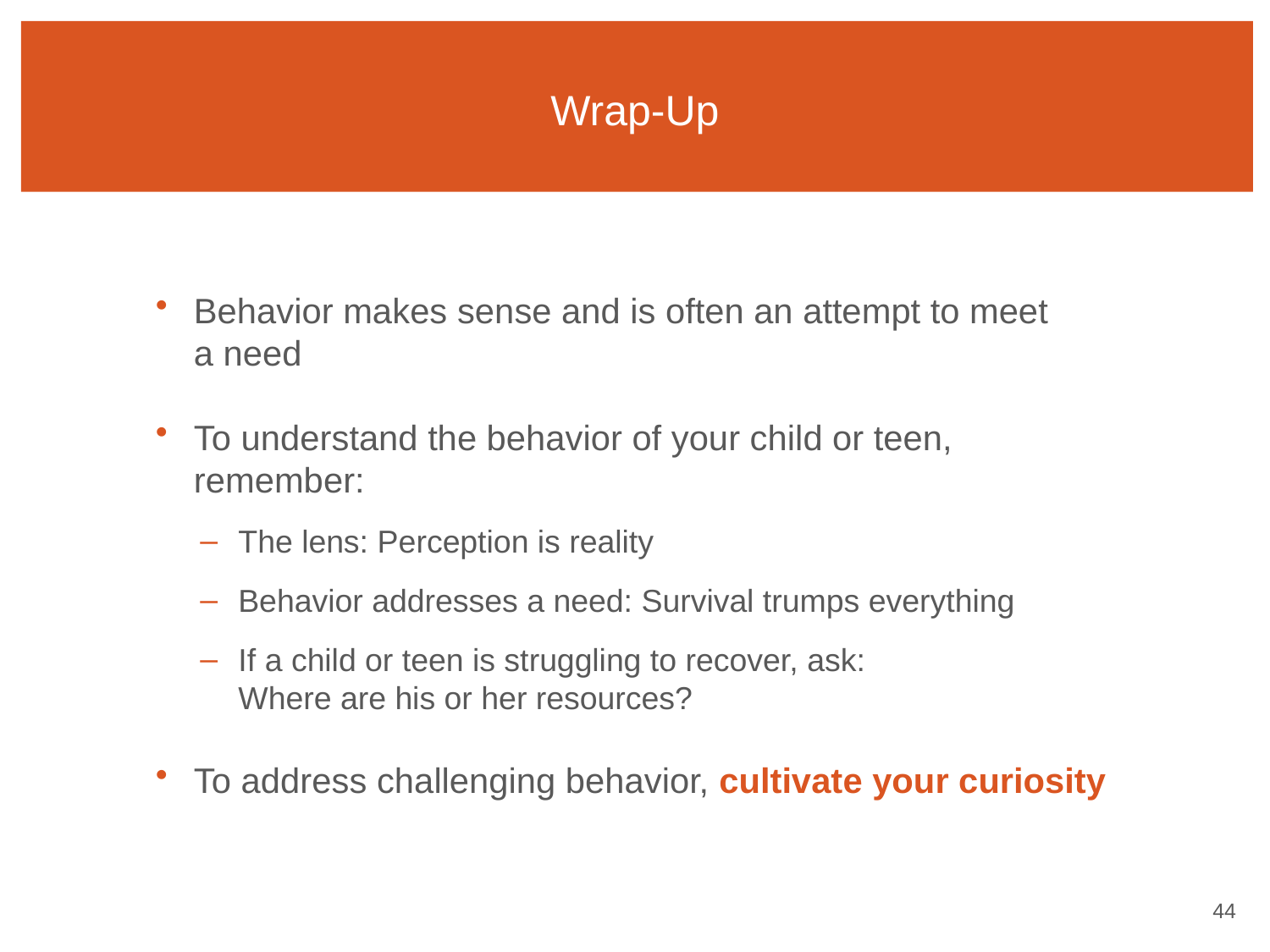

# Wrap-Up
Behavior makes sense and is often an attempt to meet
a need
To understand the behavior of your child or teen, remember:
The lens: Perception is reality
Behavior addresses a need: Survival trumps everything
If a child or teen is struggling to recover, ask:
Where are his or her resources?
To address challenging behavior, cultivate your curiosity
44